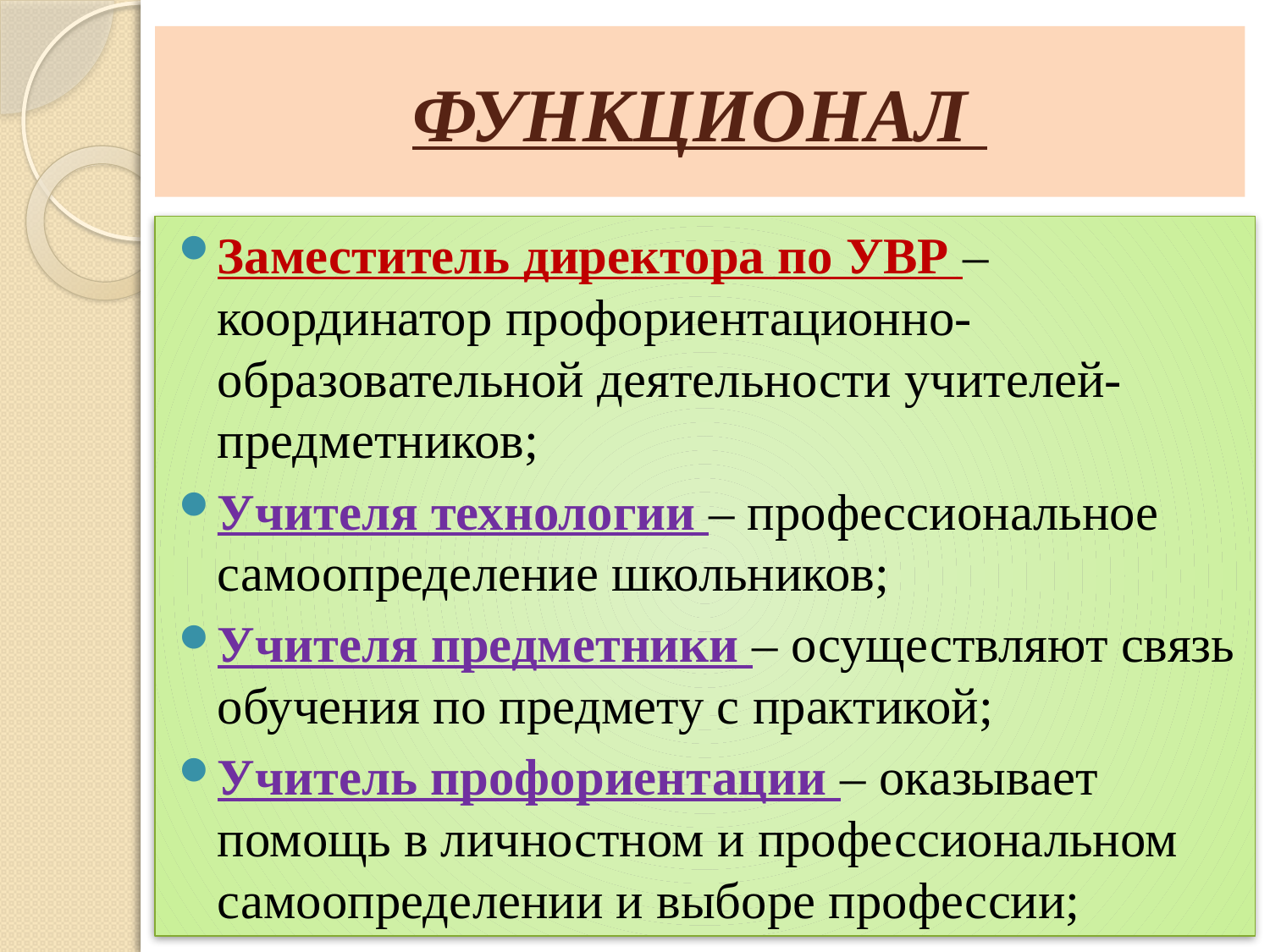

# ФУНКЦИОНАЛ
Заместитель директора по УВР – координатор профориентационно-образовательной деятельности учителей-предметников;
Учителя технологии – профессиональное самоопределение школьников;
Учителя предметники – осуществляют связь обучения по предмету с практикой;
Учитель профориентации – оказывает помощь в личностном и профессиональном самоопределении и выборе профессии;